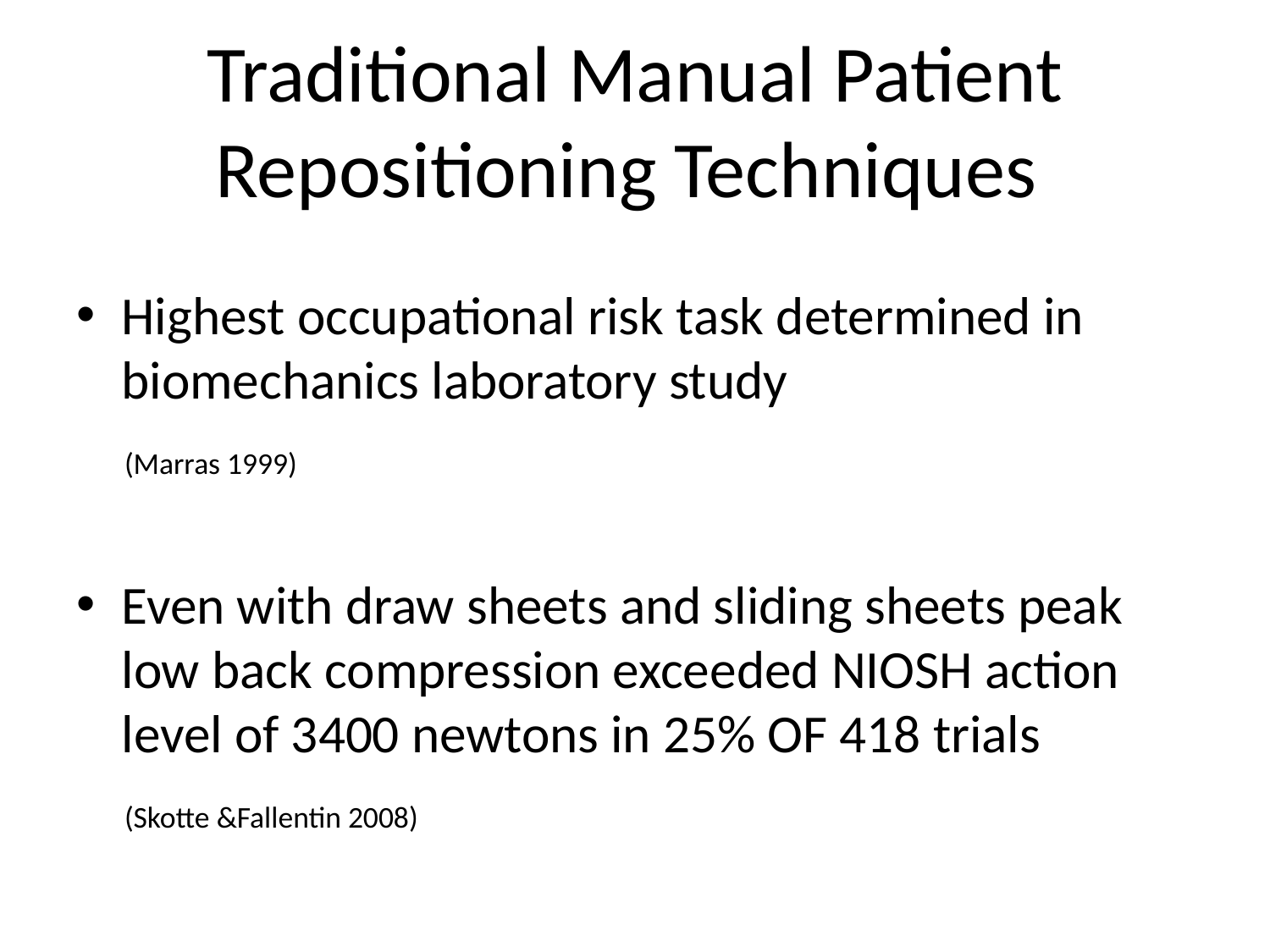

# Traditional Manual Patient Repositioning Techniques
Highest occupational risk task determined in biomechanics laboratory study
    (Marras 1999)

Even with draw sheets and sliding sheets peak low back compression exceeded NIOSH action level of 3400 newtons in 25% OF 418 trials
    (Skotte &Fallentin 2008)